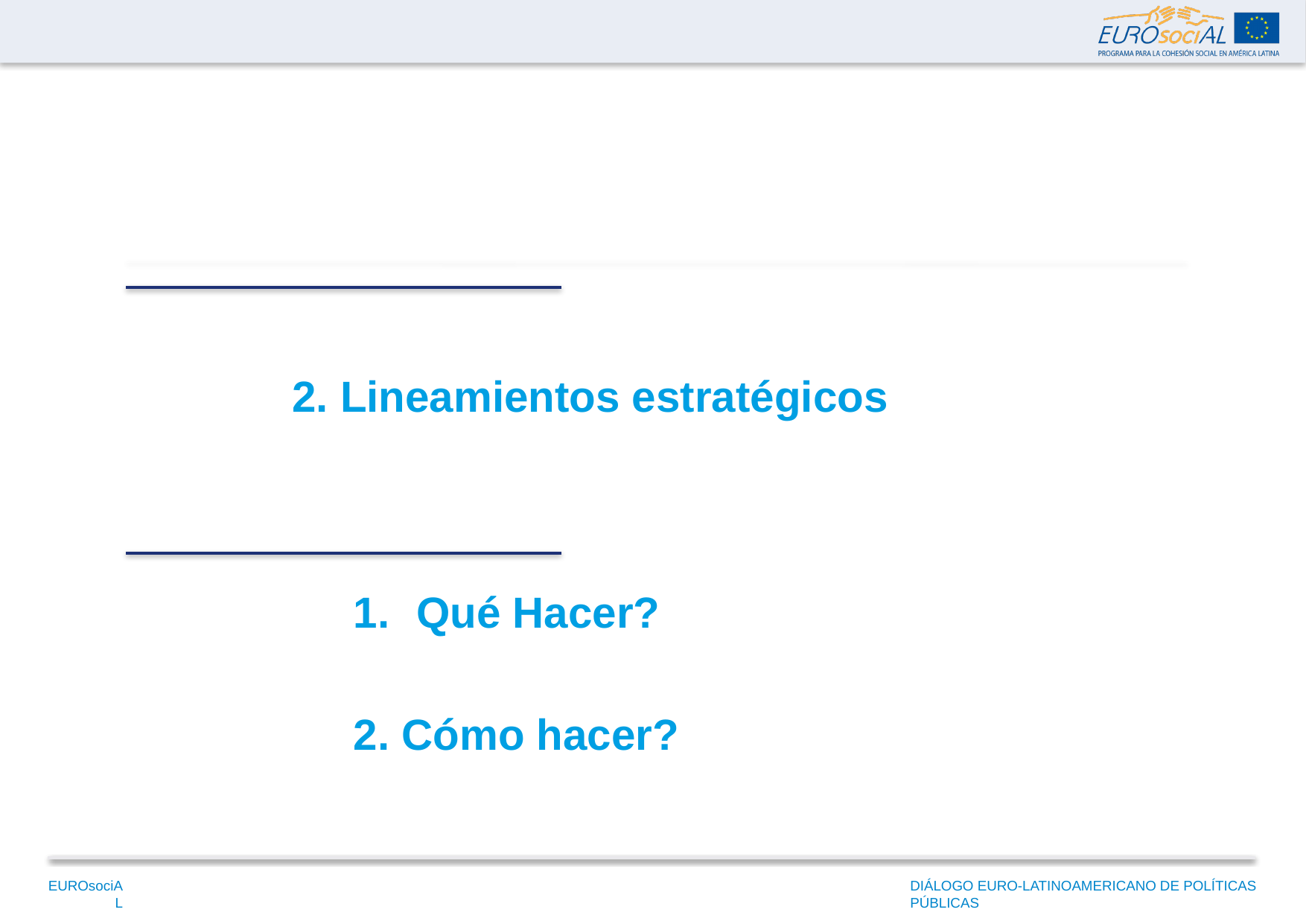

2. Lineamientos estratégicos
Qué Hacer?

2. Cómo hacer?